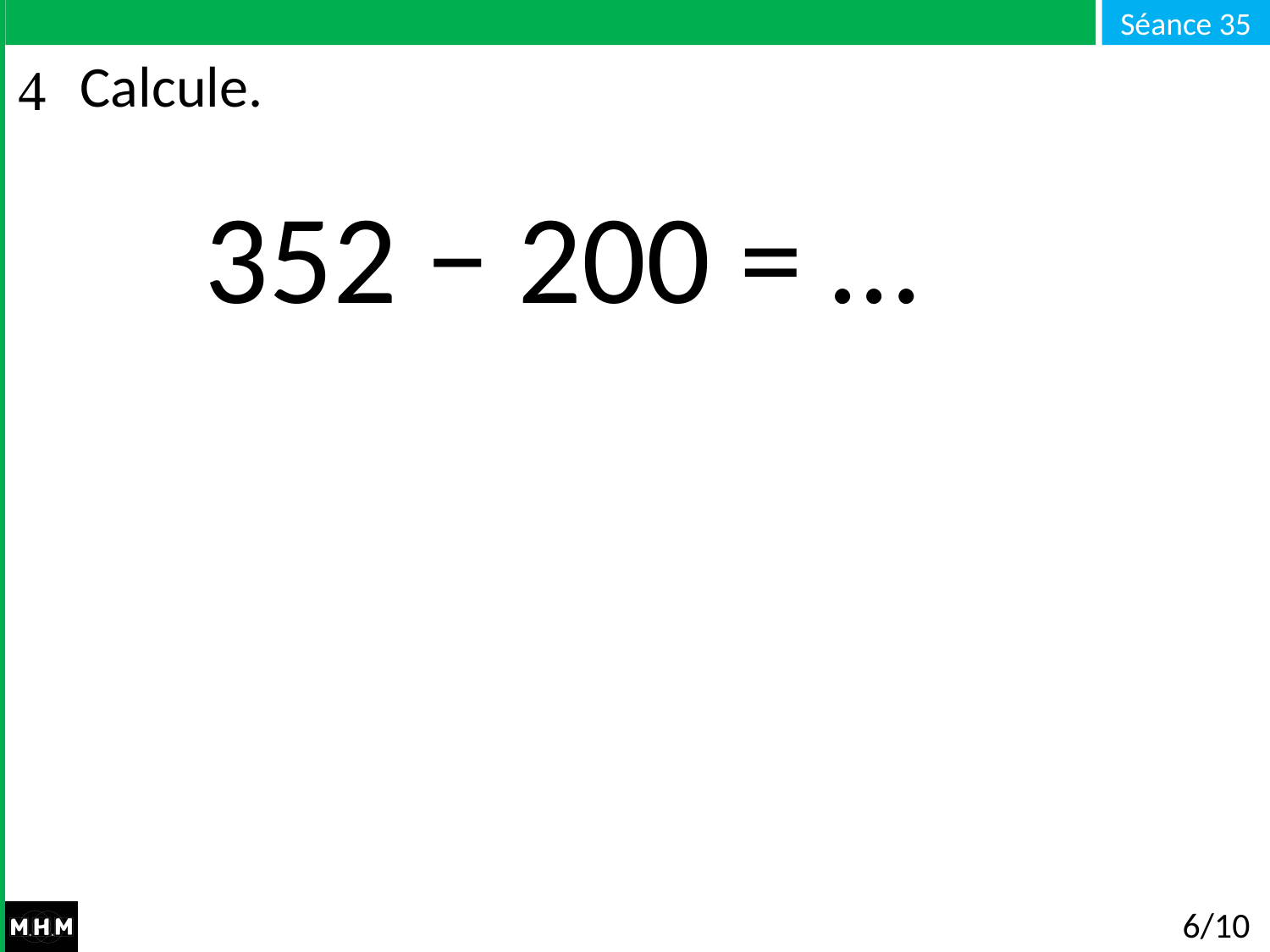

# Calcule.
352 − 200 = …
6/10